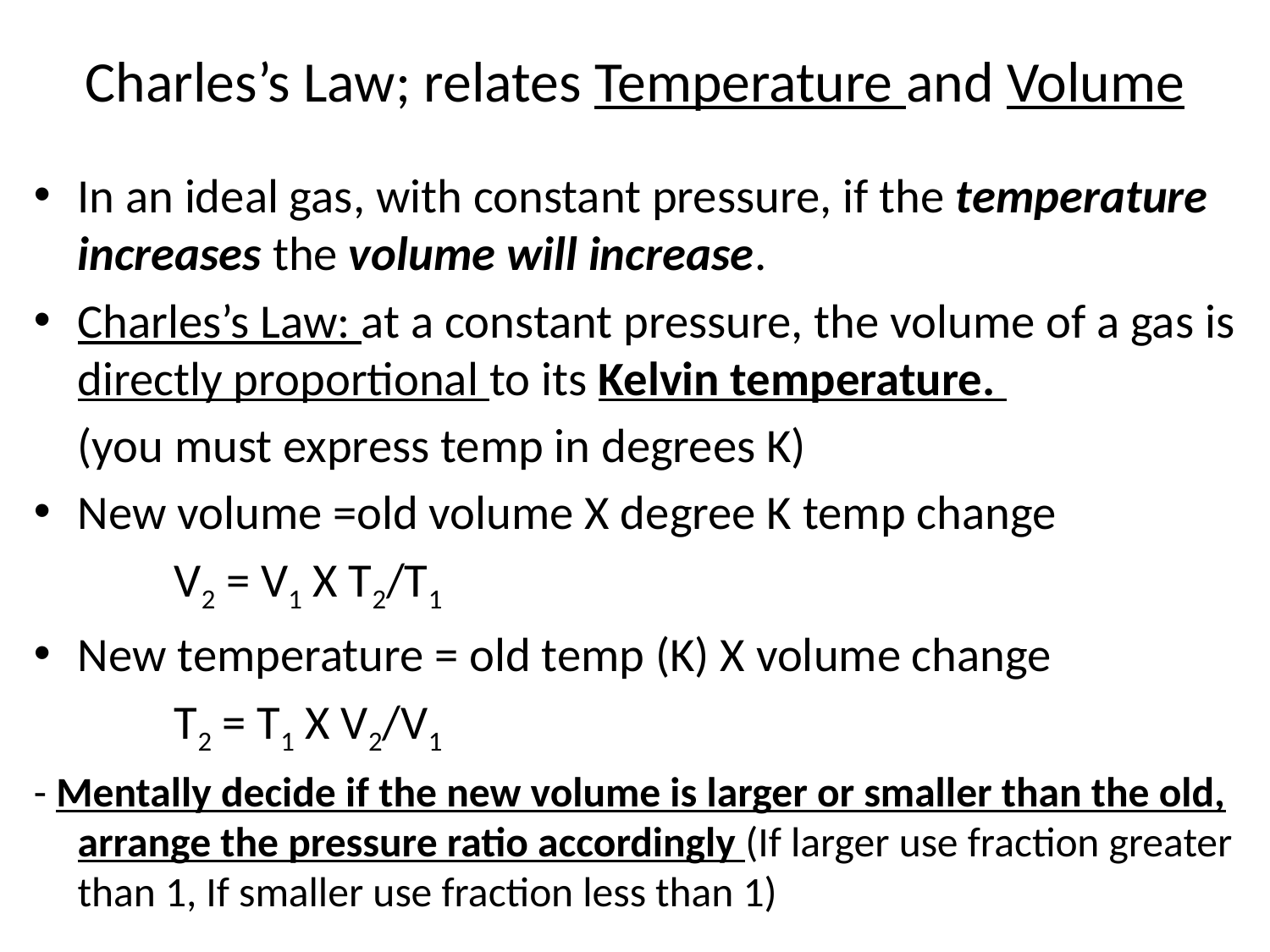

# Charles’s Law; relates Temperature and Volume
In an ideal gas, with constant pressure, if the temperature increases the volume will increase.
Charles’s Law: at a constant pressure, the volume of a gas is directly proportional to its Kelvin temperature.
			(you must express temp in degrees K)
New volume =old volume X degree K temp change
             V2 = V1 X T2/T1
New temperature = old temp (K) X volume change
             T2 = T1 X V2/V1
- Mentally decide if the new volume is larger or smaller than the old, arrange the pressure ratio accordingly (If larger use fraction greater than 1, If smaller use fraction less than 1)